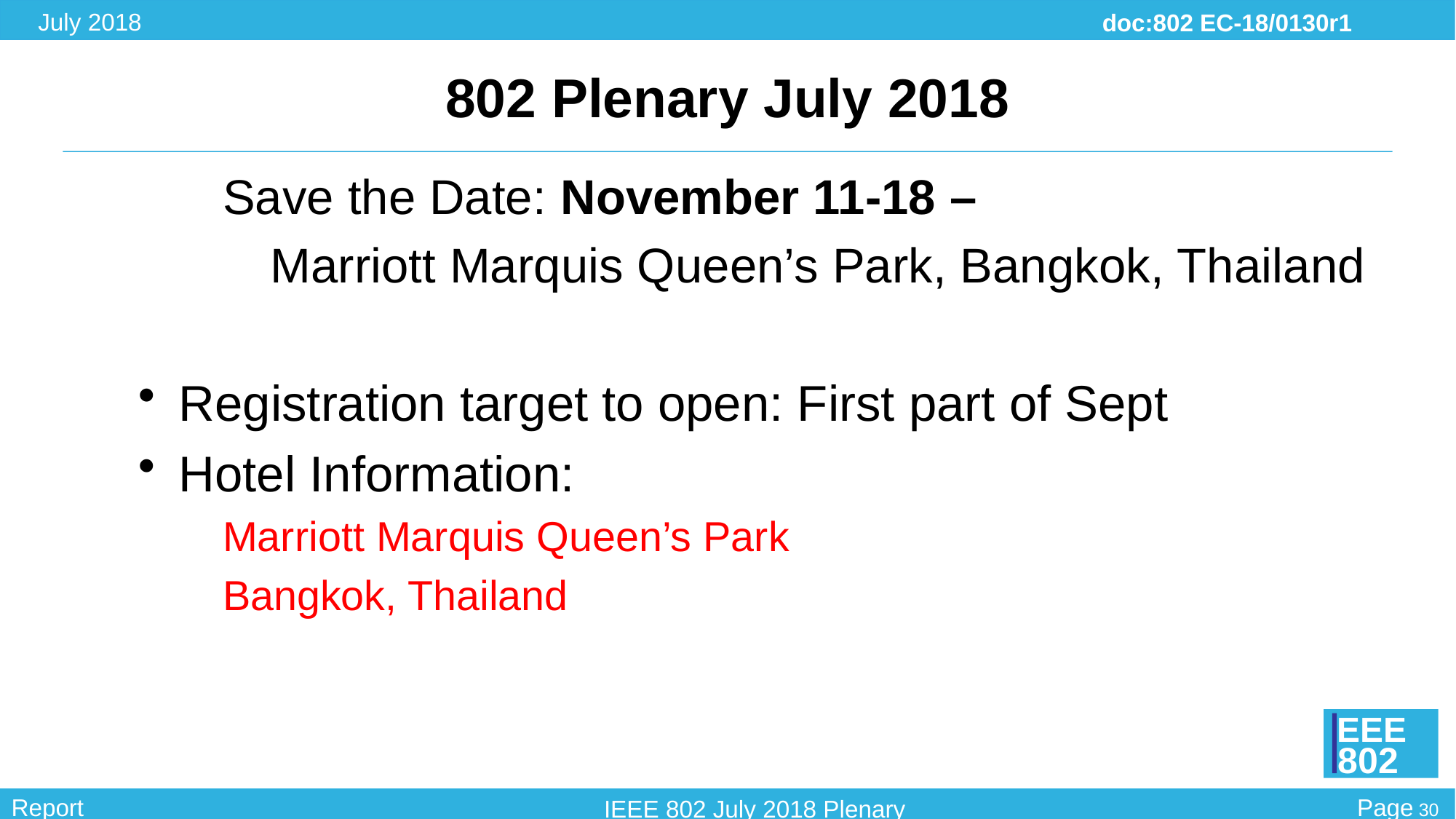

# 802 Plenary July 2018
Save the Date: November 11-18 –
Marriott Marquis Queen’s Park, Bangkok, Thailand

Registration target to open: First part of Sept
Hotel Information:
Marriott Marquis Queen’s Park
Bangkok, Thailand